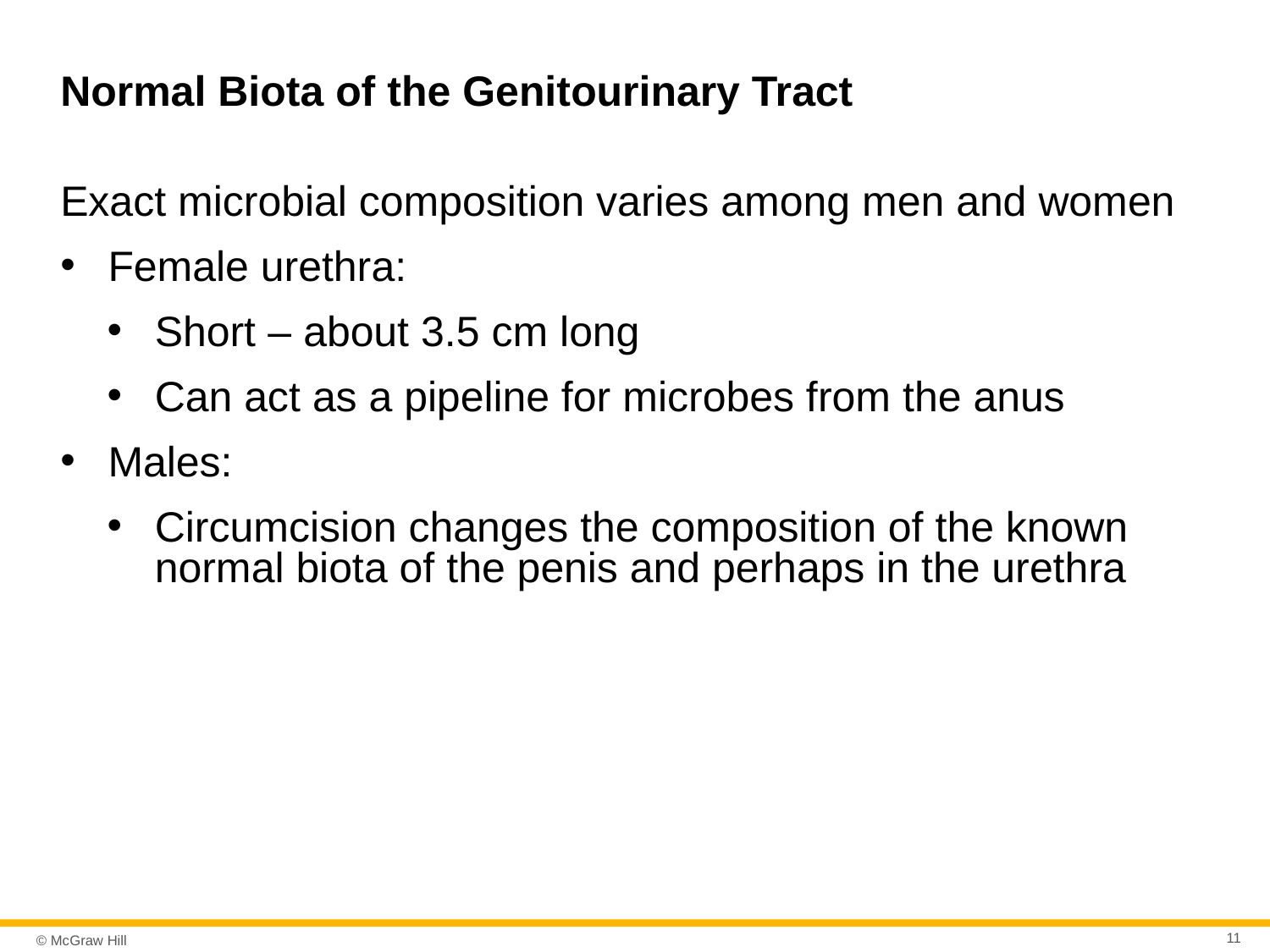

# Normal Biota of the Genitourinary Tract
Exact microbial composition varies among men and women
Female urethra:
Short – about 3.5 cm long
Can act as a pipeline for microbes from the anus
Males:
Circumcision changes the composition of the known normal biota of the penis and perhaps in the urethra